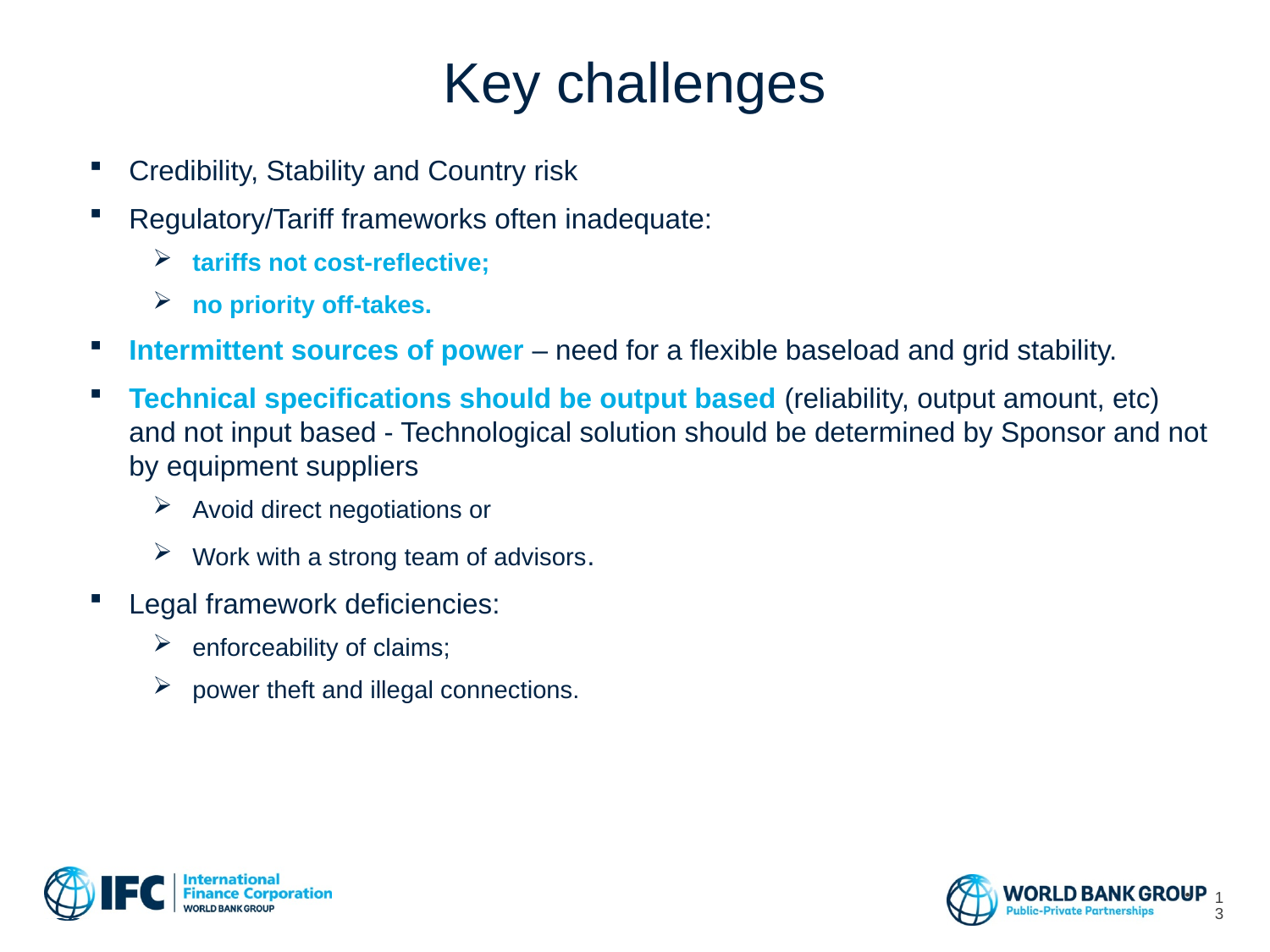

# Key challenges
Credibility, Stability and Country risk
Regulatory/Tariff frameworks often inadequate:
tariffs not cost-reflective;
no priority off-takes.
Intermittent sources of power – need for a flexible baseload and grid stability.
Technical specifications should be output based (reliability, output amount, etc) and not input based - Technological solution should be determined by Sponsor and not by equipment suppliers
Avoid direct negotiations or
Work with a strong team of advisors.
Legal framework deficiencies:
enforceability of claims;
power theft and illegal connections.
13